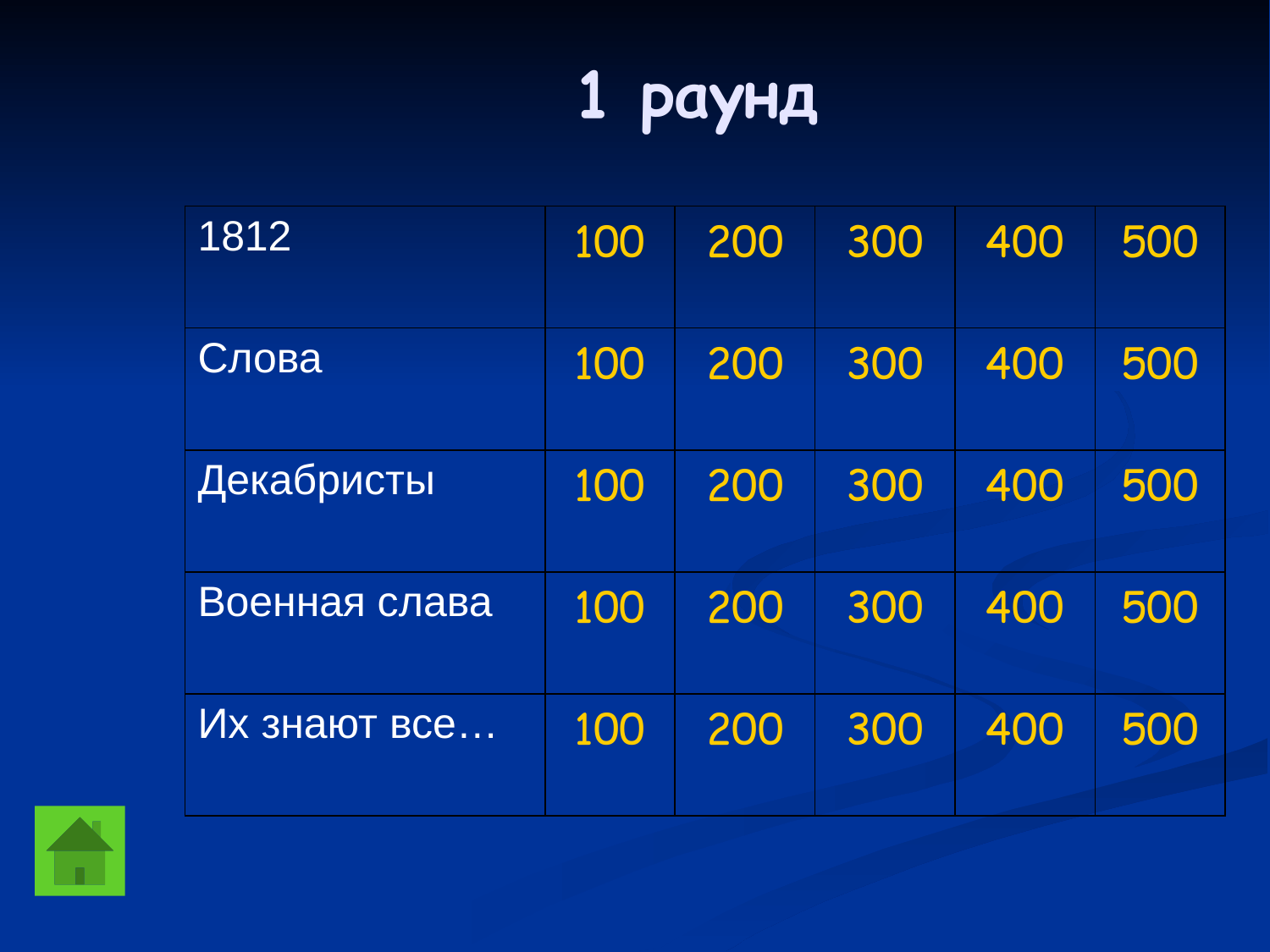

1 раунд
| 1812 | 100 | 200 | 300 | 400 | 500 |
| --- | --- | --- | --- | --- | --- |
| Слова | 100 | 200 | 300 | 400 | 500 |
| Декабристы | 100 | 200 | 300 | 400 | 500 |
| Военная слава | 100 | 200 | 300 | 400 | 500 |
| Их знают все… | 100 | 200 | 300 | 400 | 500 |